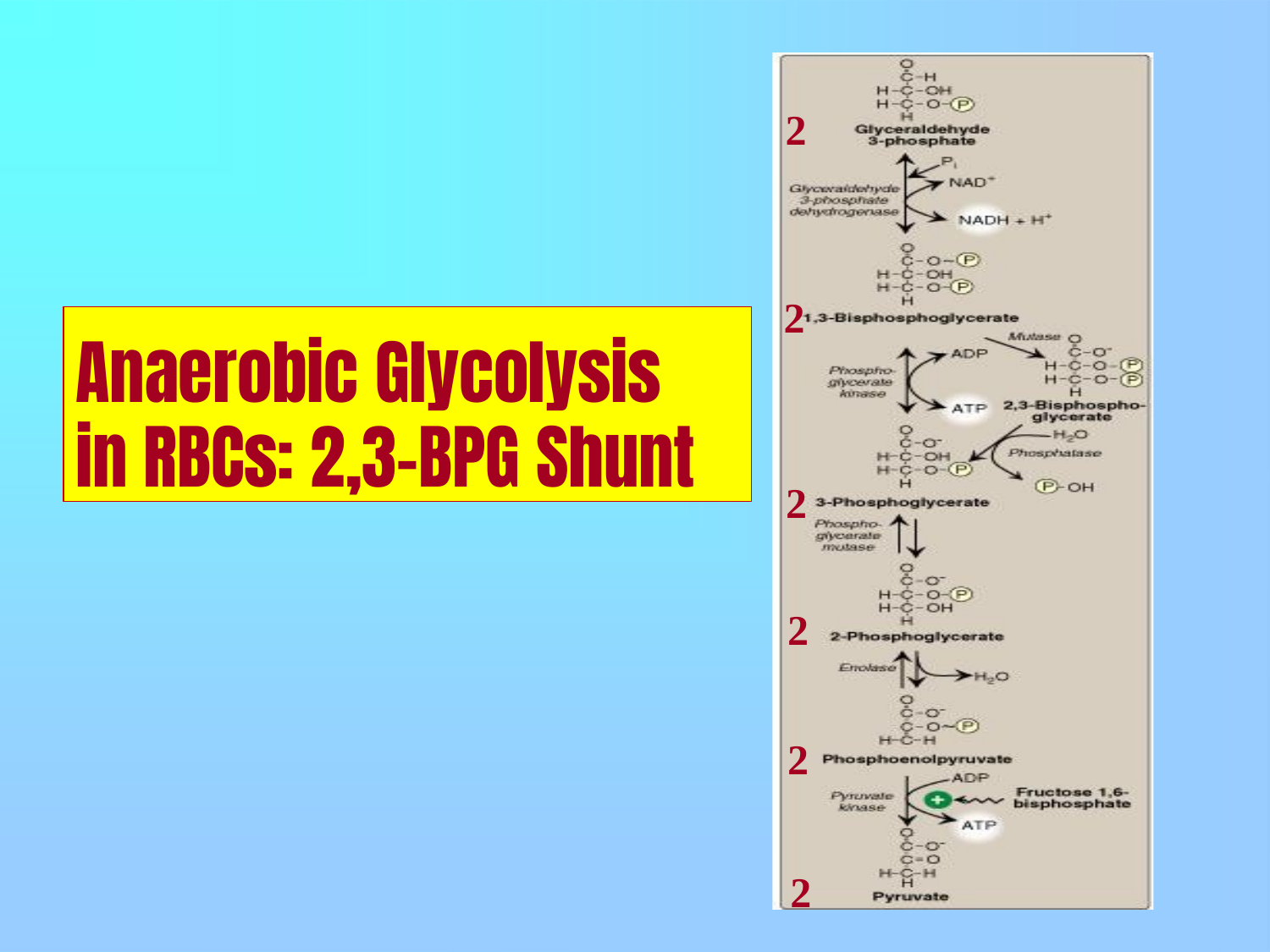

2
2
Anaerobic Glycolysis
in RBCs: 2,3-BPG Shunt
2
2

2

2